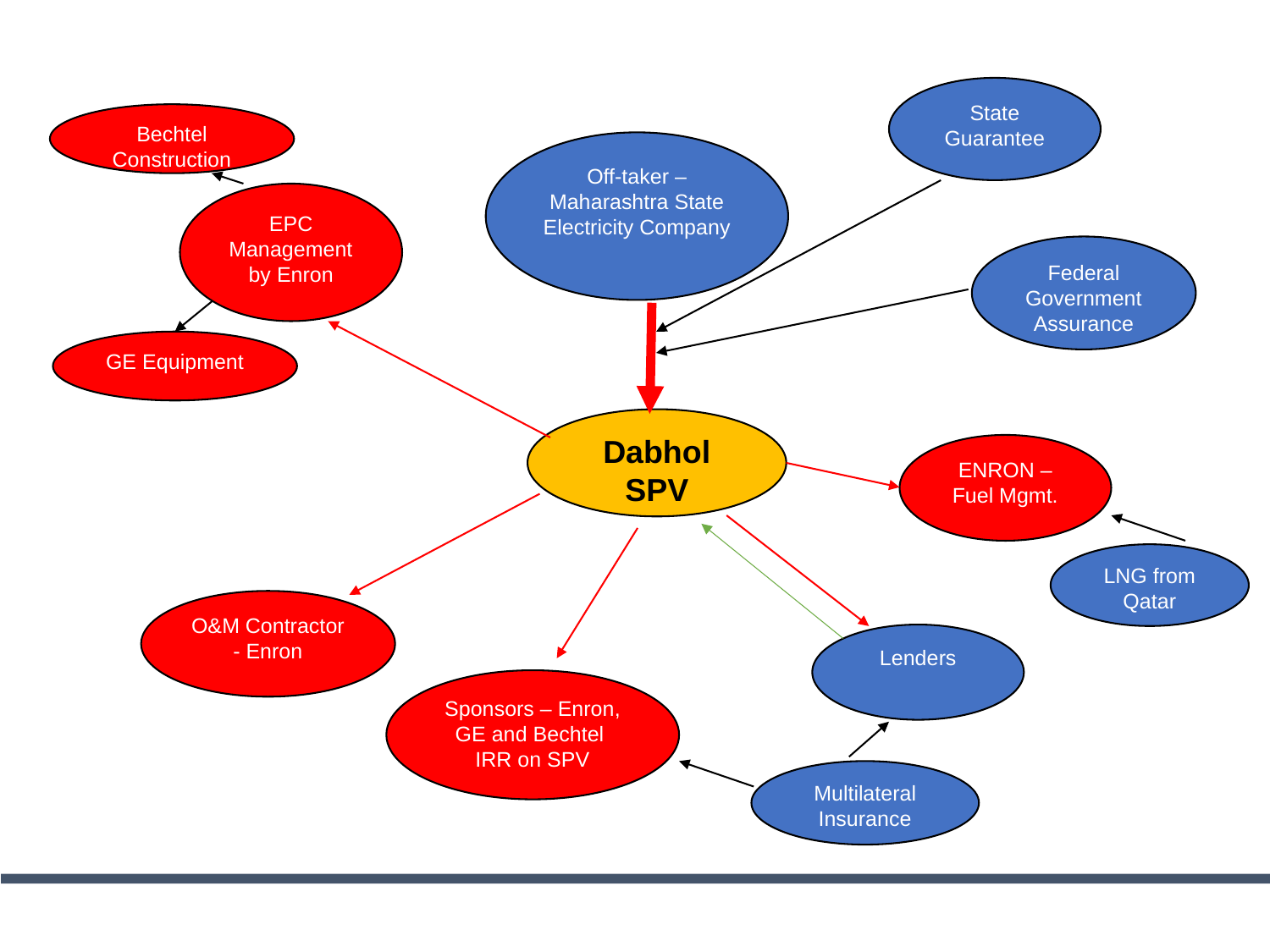

State Guarantee
Bechtel Construction
Off-taker – Maharashtra State Electricity Company
EPC Management by Enron
Federal Government Assurance
PPA
GE Equipment
Dabhol SPV
ENRON – Fuel Mgmt.
O&M Contract
LNG from Qatar
O&M Contractor - Enron

Lenders
Sponsors – Enron, GE and Bechtel  IRR on SPV
Multilateral Insurance